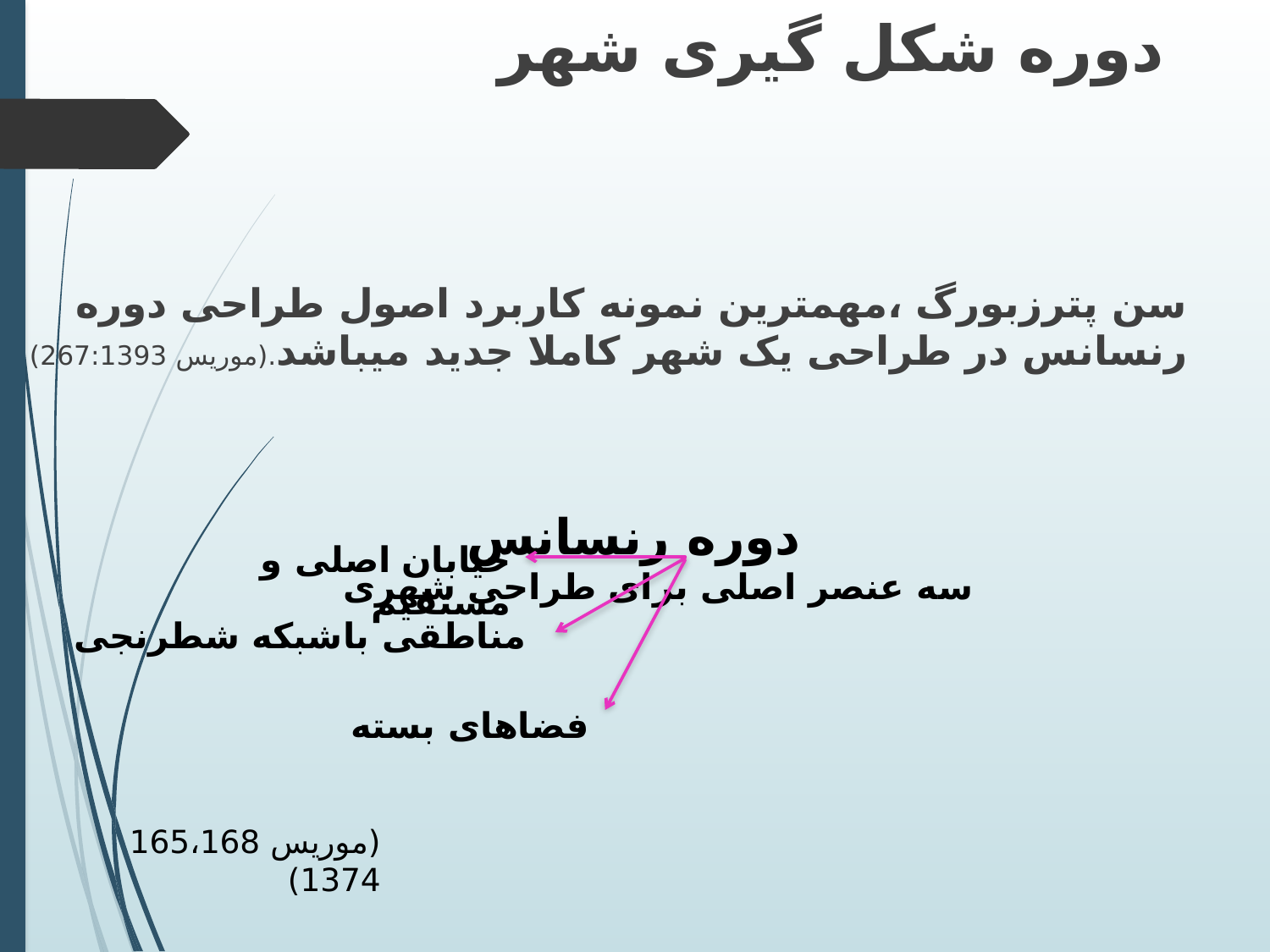

# دوره شکل گیری شهر
سن پترزبورگ ،مهمترین نمونه کاربرد اصول طراحی دوره رنسانس در طراحی یک شهر کاملا جدید میباشد.(موریس 267:1393)

                           دوره رنسانس
             سه عنصر اصلی برای طراحی شهری
خیابان اصلی و مستقیم
مناطقی باشبکه شطرنجی
فضاهای بسته
(موریس 165،168  1374)